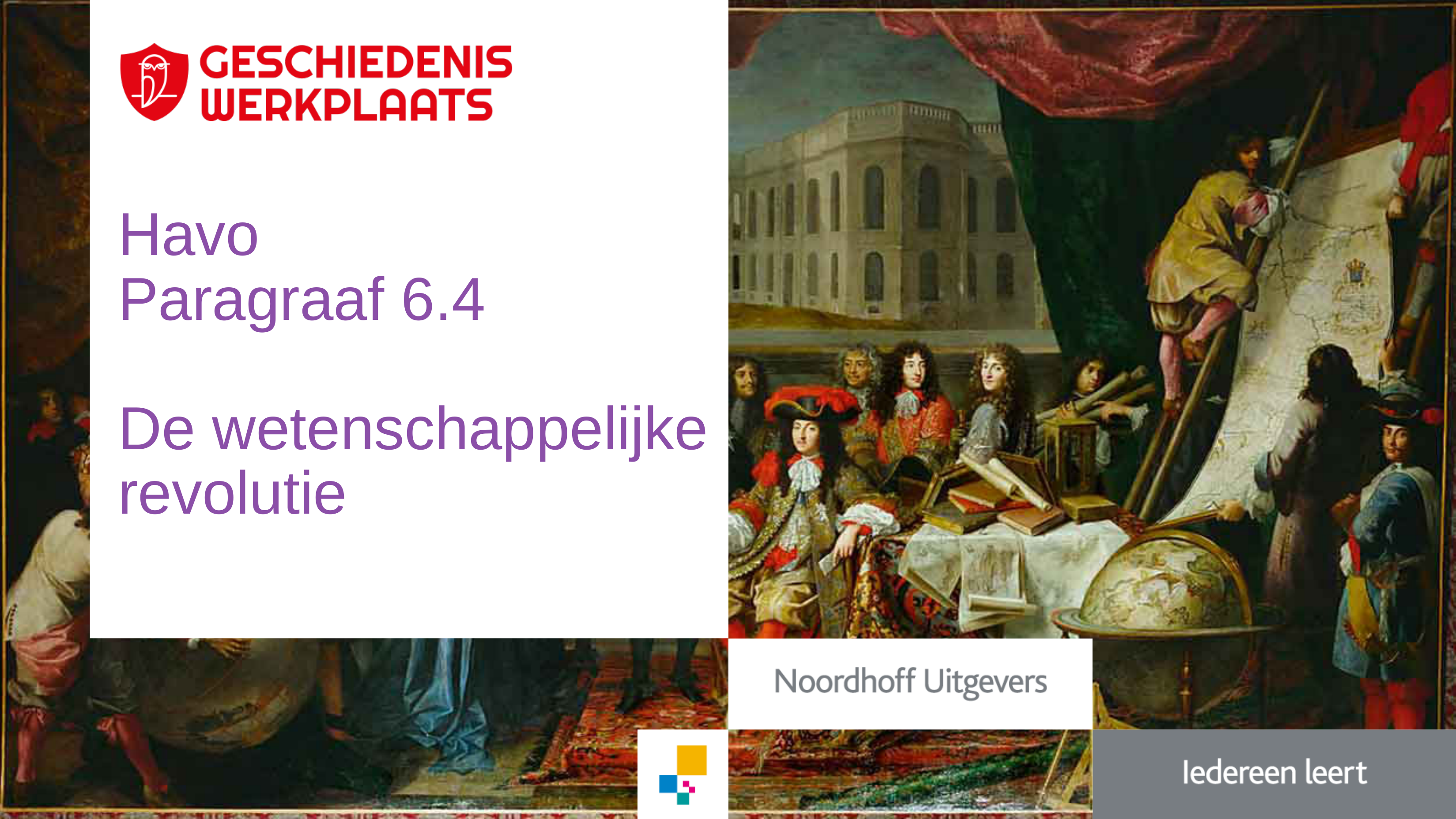

# Havo Paragraaf 6.4 De wetenschappelijke revolutie